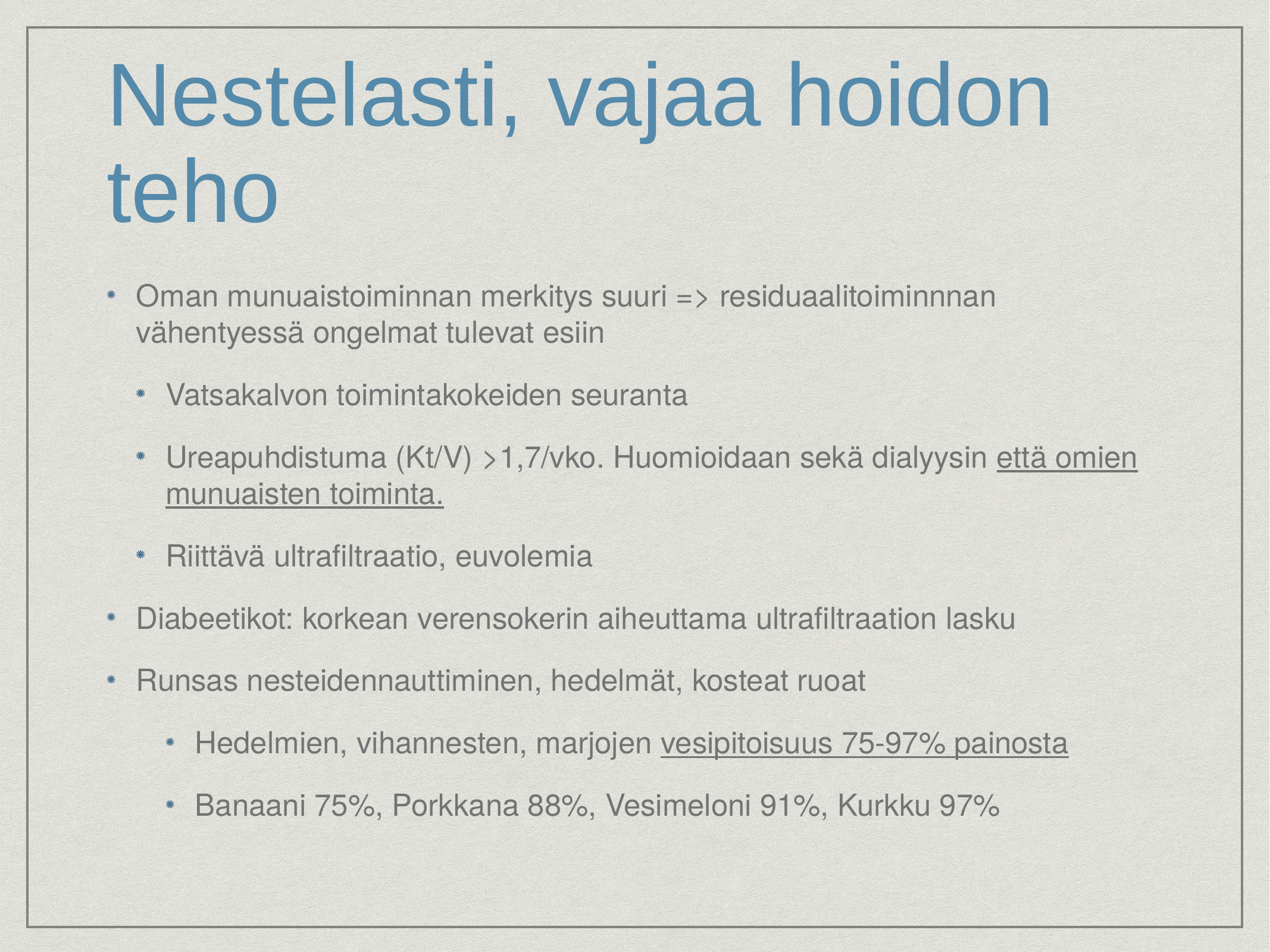

# Nestelasti, vajaa hoidon teho
Oman munuaistoiminnan merkitys suuri => residuaalitoiminnnan vähentyessä ongelmat tulevat esiin
Vatsakalvon toimintakokeiden seuranta
Ureapuhdistuma (Kt/V) >1,7/vko. Huomioidaan sekä dialyysin että omien munuaisten toiminta.
Riittävä ultrafiltraatio, euvolemia
Diabeetikot: korkean verensokerin aiheuttama ultrafiltraation lasku
Runsas nesteidennauttiminen, hedelmät, kosteat ruoat
Hedelmien, vihannesten, marjojen vesipitoisuus 75-97% painosta
Banaani 75%, Porkkana 88%, Vesimeloni 91%, Kurkku 97%